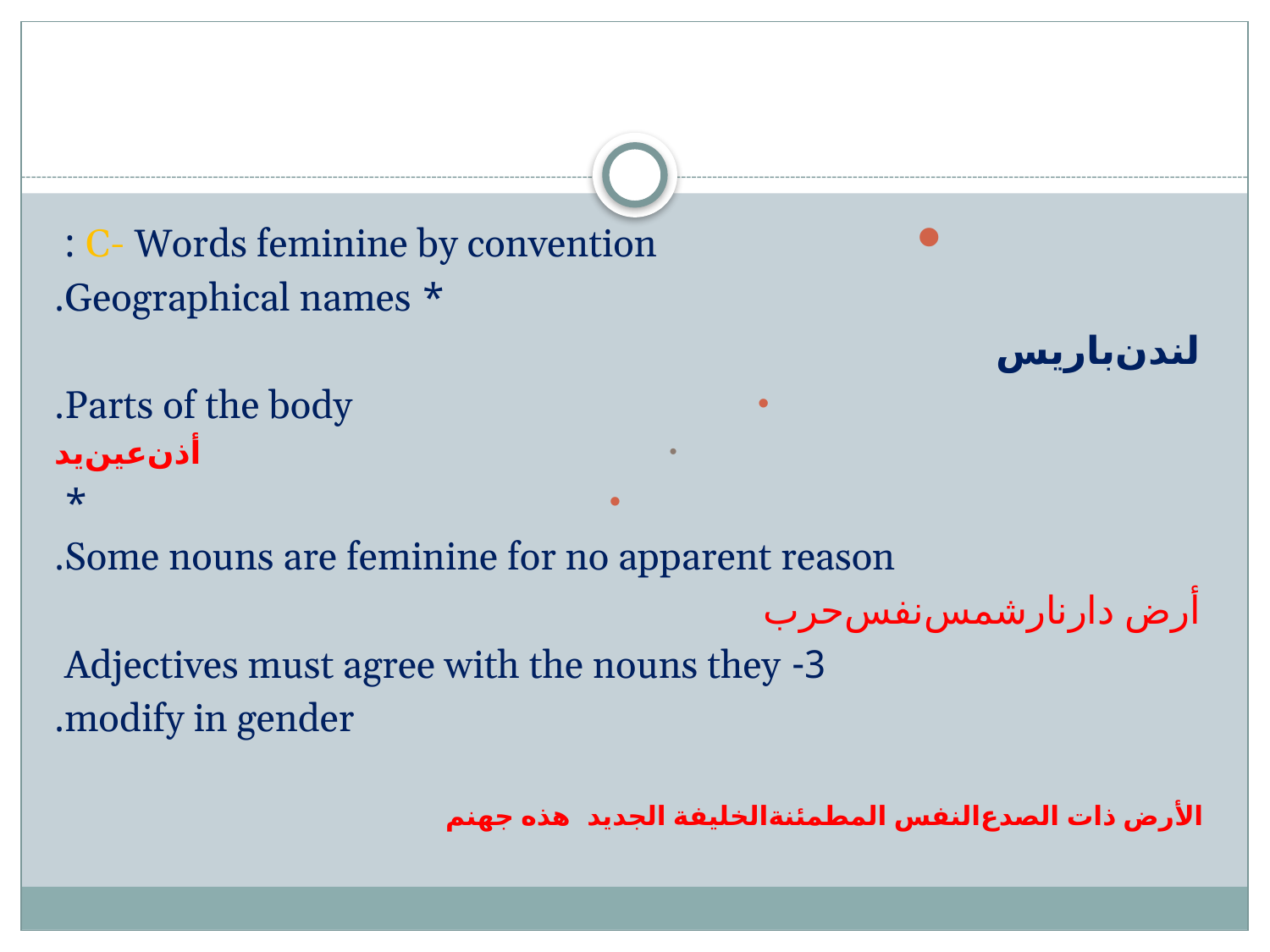

C- Words feminine by convention :
 * Geographical names.
 لندن	باريس
Parts of the body.
أذن	عين	يد
*
Some nouns are feminine for no apparent reason.
 أرض	دار	نار	شمس	نفس	حرب
3- Adjectives must agree with the nouns they
modify in gender.

 الأرض ذات الصدع	النفس المطمئنة	الخليفة الجديد		هذه جهنم